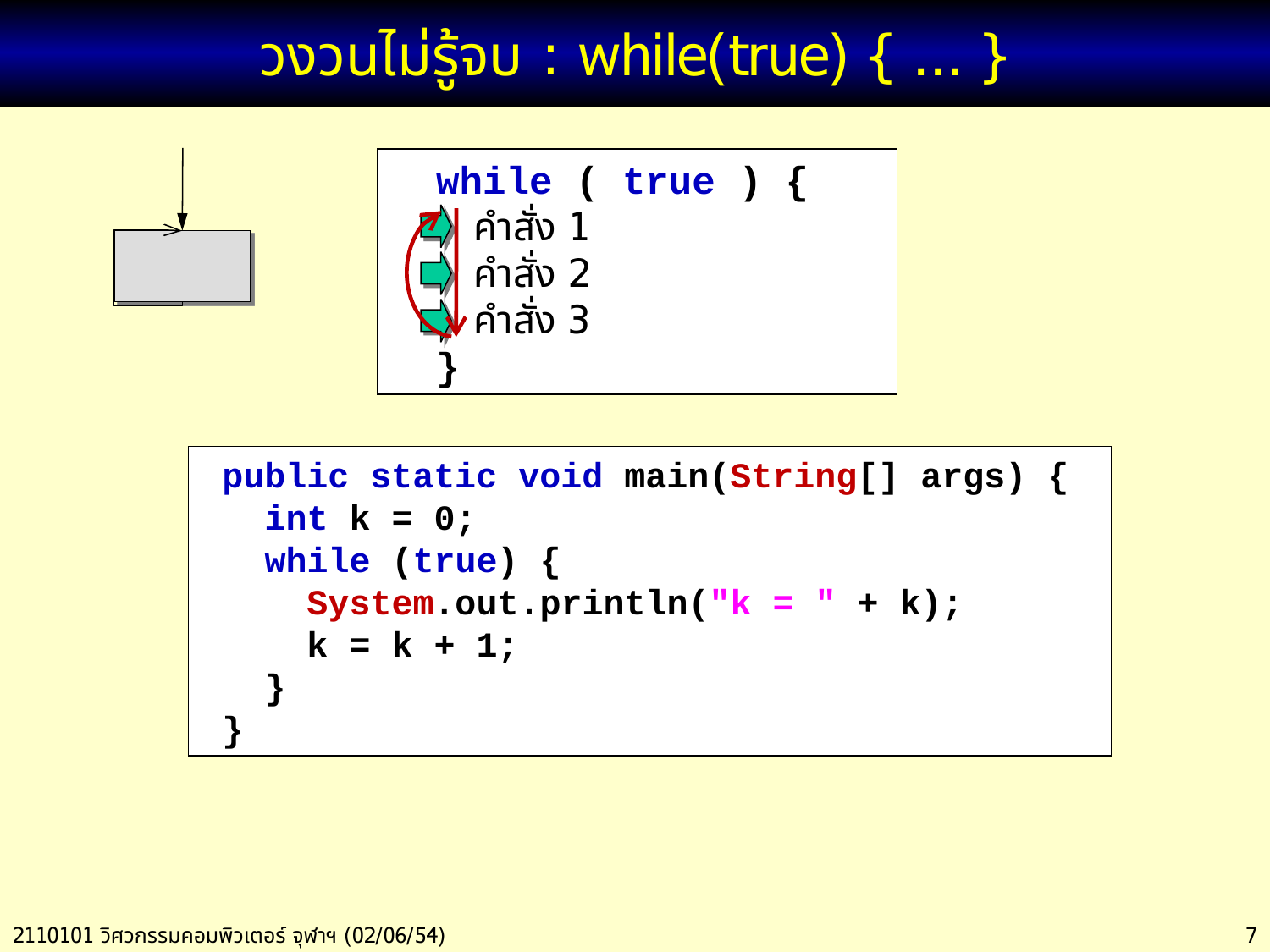

# วงวนไม่รู้จบ : while(true) { ... }

  while ( true ) {
       คำสั่ง 1
       คำสั่ง 2
       คำสั่ง 3
  }

 public static void main(String[] args) {
   int k = 0;
   while (true) {
     System.out.println("k = " + k);
     k = k + 1;
   }
 }